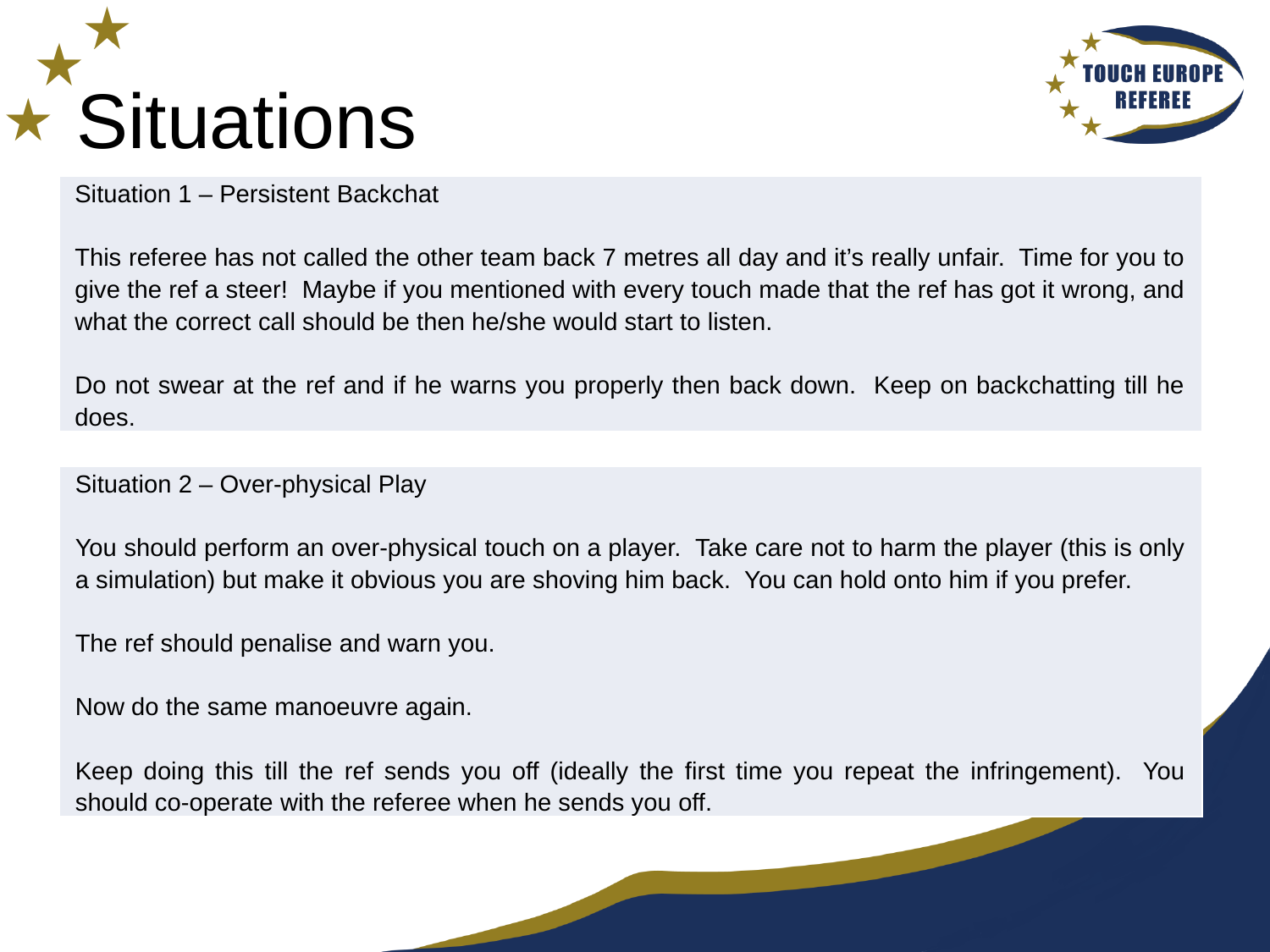

# Situations
| Situation 1 – Persistent Backchat   This referee has not called the other team back 7 metres all day and it’s really unfair. Time for you to give the ref a steer! Maybe if you mentioned with every touch made that the ref has got it wrong, and what the correct call should be then he/she would start to listen.   Do not swear at the ref and if he warns you properly then back down. Keep on backchatting till he does. |
| --- |
| Situation 2 – Over-physical Play   You should perform an over-physical touch on a player. Take care not to harm the player (this is only a simulation) but make it obvious you are shoving him back. You can hold onto him if you prefer.   The ref should penalise and warn you.   Now do the same manoeuvre again.   Keep doing this till the ref sends you off (ideally the first time you repeat the infringement). You should co-operate with the referee when he sends you off. |
| --- |